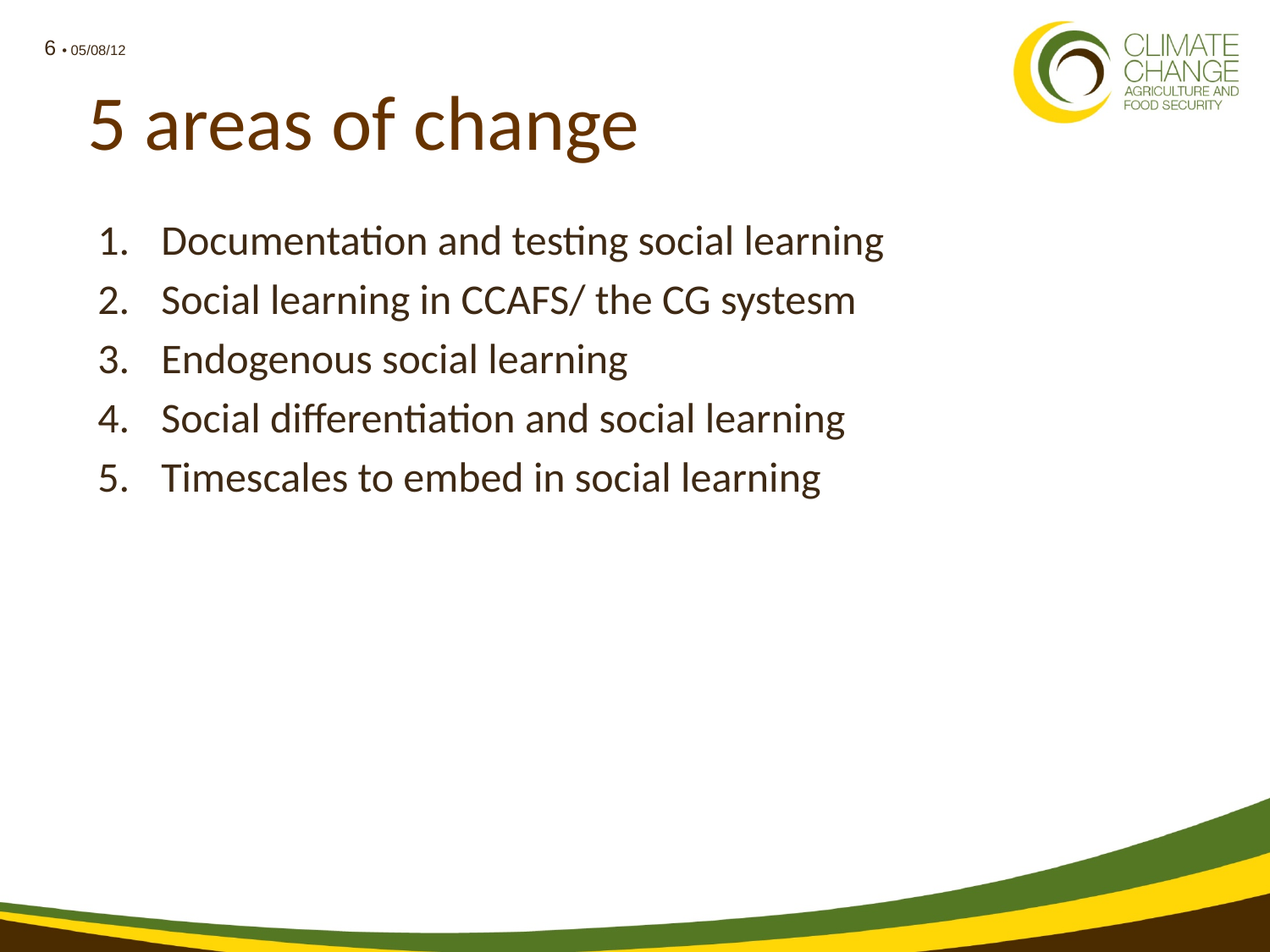

# 5 areas of change
Documentation and testing social learning
Social learning in CCAFS/ the CG systesm
Endogenous social learning
Social differentiation and social learning
Timescales to embed in social learning